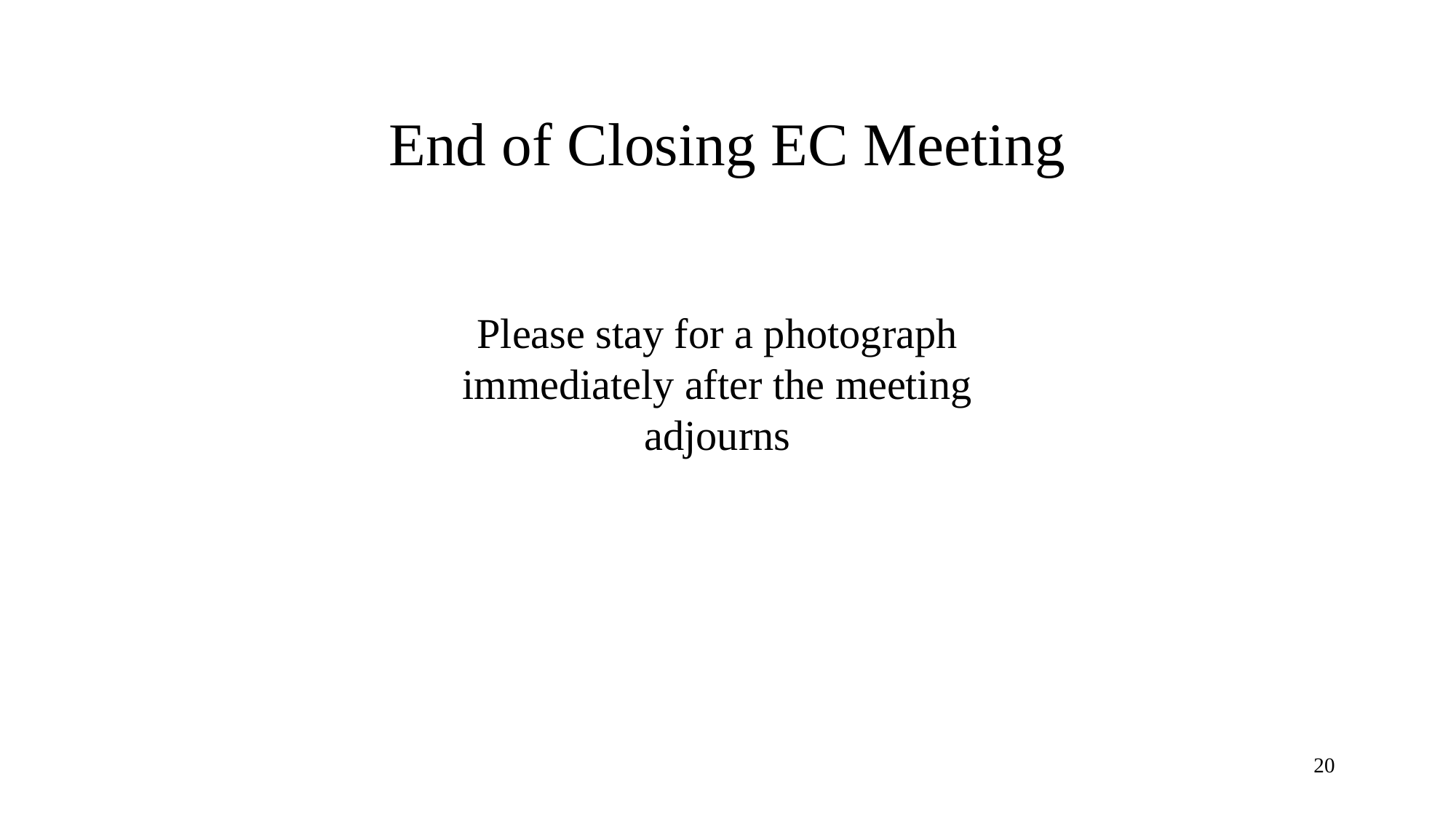

# End of Closing EC Meeting
Please stay for a photograph immediately after the meeting adjourns
20